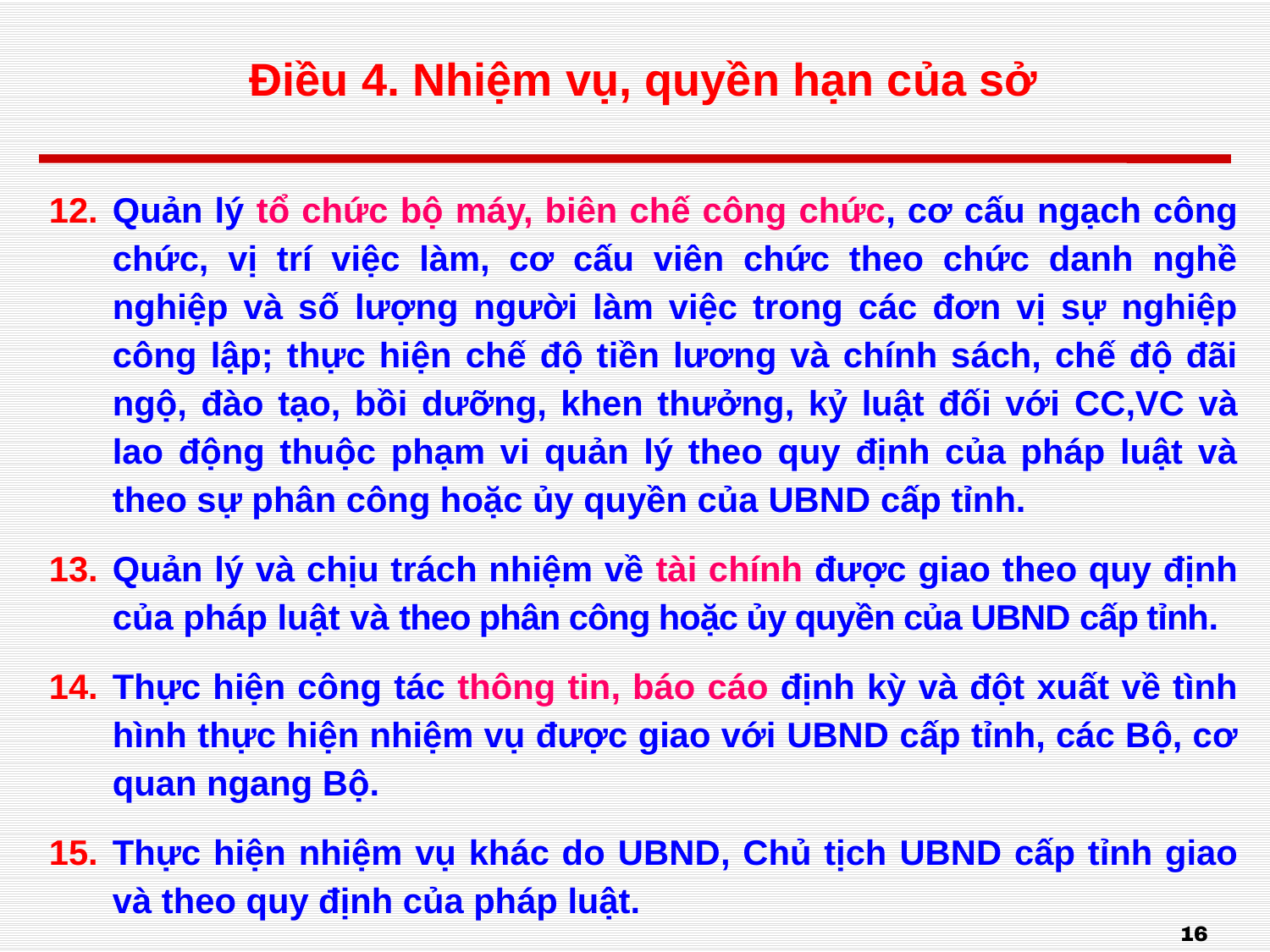

# Điều 4. Nhiệm vụ, quyền hạn của sở
Quản lý tổ chức bộ máy, biên chế công chức, cơ cấu ngạch công chức, vị trí việc làm, cơ cấu viên chức theo chức danh nghề nghiệp và số lượng người làm việc trong các đơn vị sự nghiệp công lập; thực hiện chế độ tiền lương và chính sách, chế độ đãi ngộ, đào tạo, bồi dưỡng, khen thưởng, kỷ luật đối với CC,VC và lao động thuộc phạm vi quản lý theo quy định của pháp luật và theo sự phân công hoặc ủy quyền của UBND cấp tỉnh.
Quản lý và chịu trách nhiệm về tài chính được giao theo quy định của pháp luật và theo phân công hoặc ủy quyền của UBND cấp tỉnh.
Thực hiện công tác thông tin, báo cáo định kỳ và đột xuất về tình hình thực hiện nhiệm vụ được giao với UBND cấp tỉnh, các Bộ, cơ quan ngang Bộ.
Thực hiện nhiệm vụ khác do UBND, Chủ tịch UBND cấp tỉnh giao và theo quy định của pháp luật.